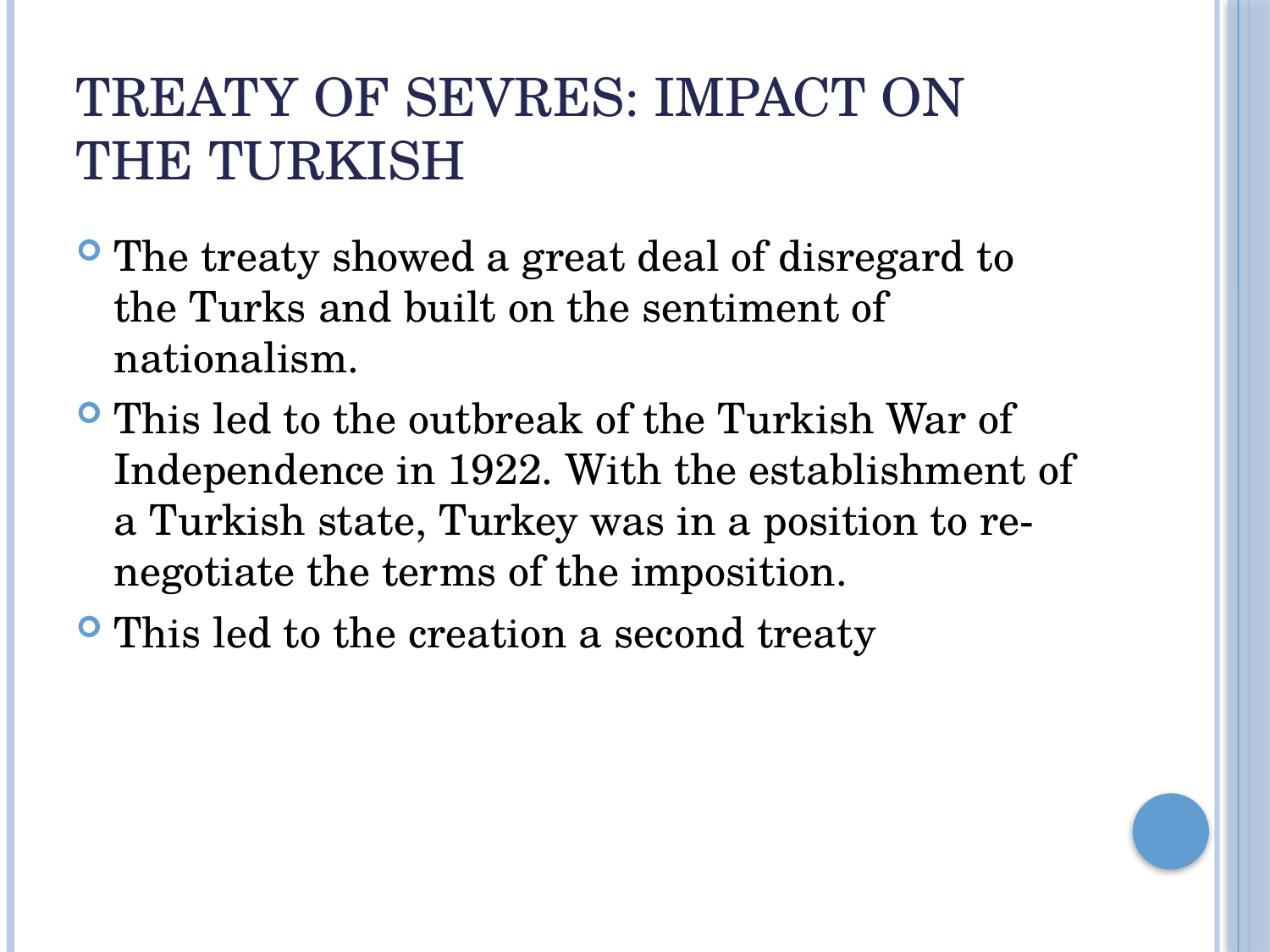

# Treaty of Sevres: Impact on the Turkish
The treaty showed a great deal of disregard to the Turks and built on the sentiment of nationalism.
This led to the outbreak of the Turkish War of Independence in 1922. With the establishment of a Turkish state, Turkey was in a position to re-negotiate the terms of the imposition.
This led to the creation a second treaty